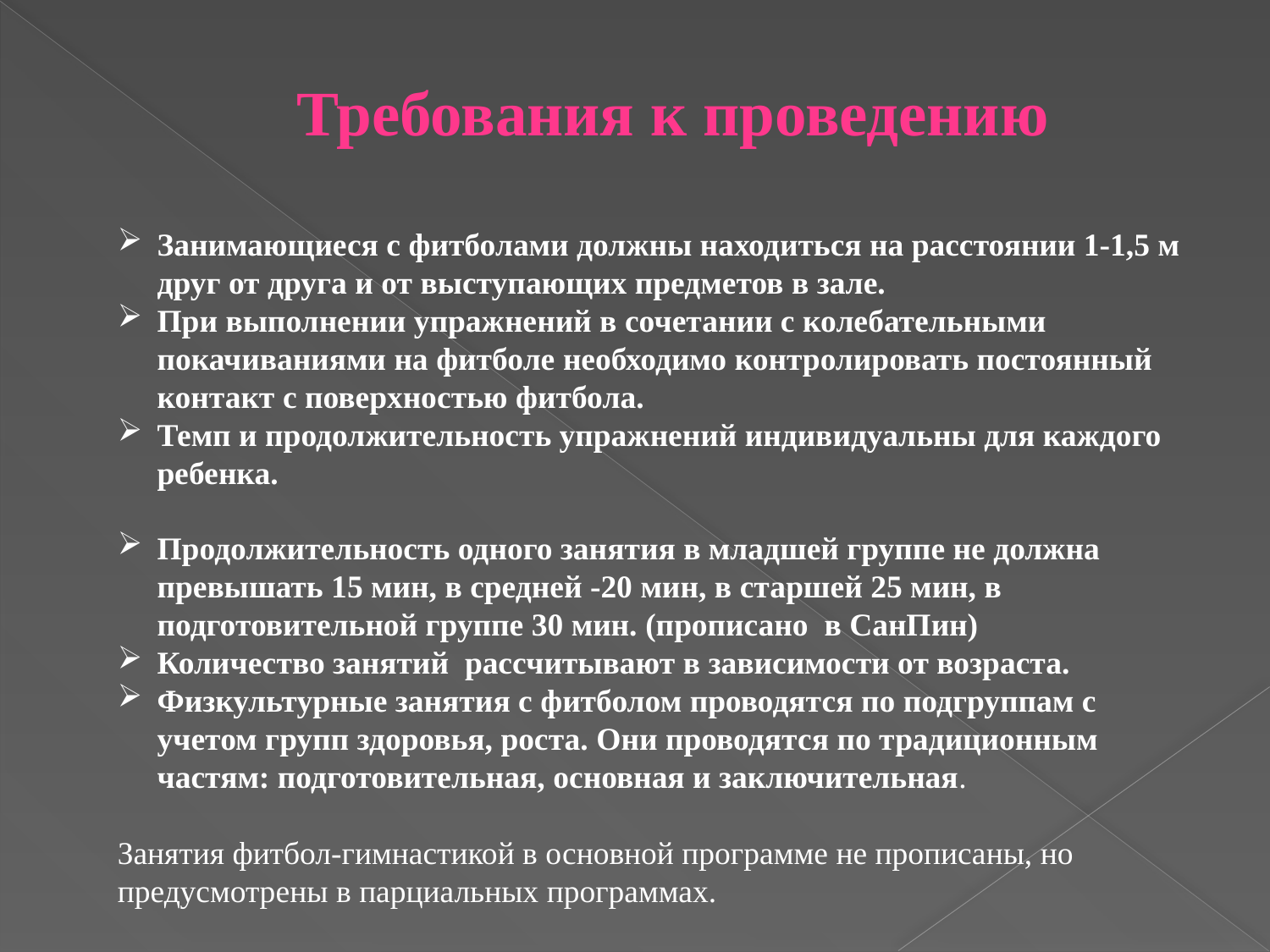

Требования к проведению

Занимающиеся с фитболами должны находиться на расстоянии 1-1,5 м друг от друга и от выступающих предметов в зале.
При выполнении упраж­нений в сочетании с колебательными покачиваниями на фитболе необходимо контролировать постоянный контакт с поверхностью фитбола.
Темп и продолжительность упражнений индивидуальны для каждого ребенка.

Продолжительность одного занятия в младшей группе не должна превышать 15 мин, в средней -20 мин, в старшей 25 мин, в подготовительной группе 30 мин. (прописано  в СанПин)
Количество занятий  рассчитывают в зависимости от возраста.
Физкультурные занятия с фитболом проводятся по подгруппам с учетом групп здоровья, роста. Они проводятся по традиционным частям: подготовительная, основная и заключительная.

Занятия фитбол-гимнастикой в основной программе не прописаны, но предусмотрены в парциальных программах.